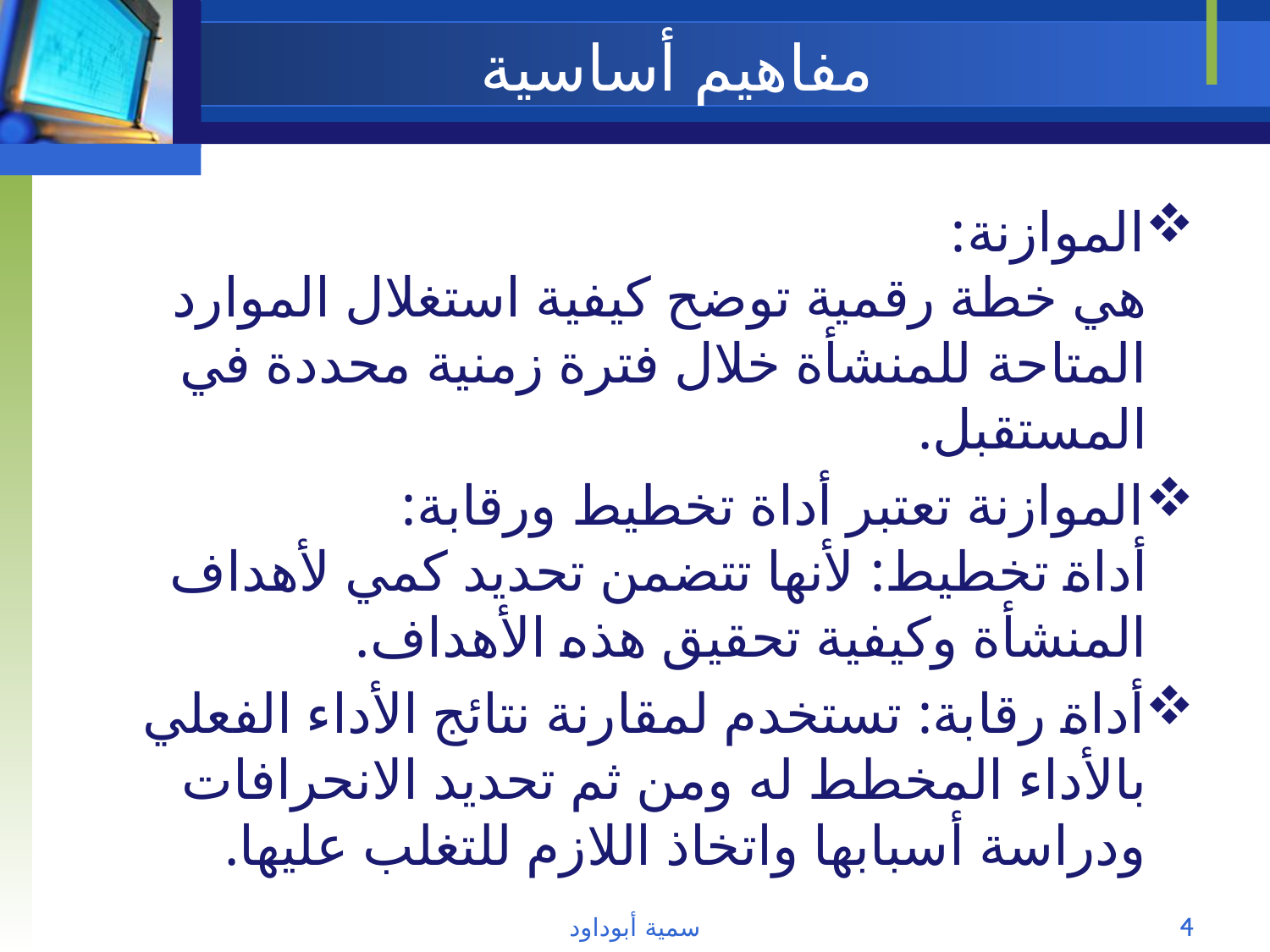

# مفاهيم أساسية
الموازنة:
هي خطة رقمية توضح كيفية استغلال الموارد المتاحة للمنشأة خلال فترة زمنية محددة في المستقبل.
الموازنة تعتبر أداة تخطيط ورقابة:
أداة تخطيط: لأنها تتضمن تحديد كمي لأهداف المنشأة وكيفية تحقيق هذه الأهداف.
أداة رقابة: تستخدم لمقارنة نتائج الأداء الفعلي بالأداء المخطط له ومن ثم تحديد الانحرافات ودراسة أسبابها واتخاذ اللازم للتغلب عليها.
سمية أبوداود
4